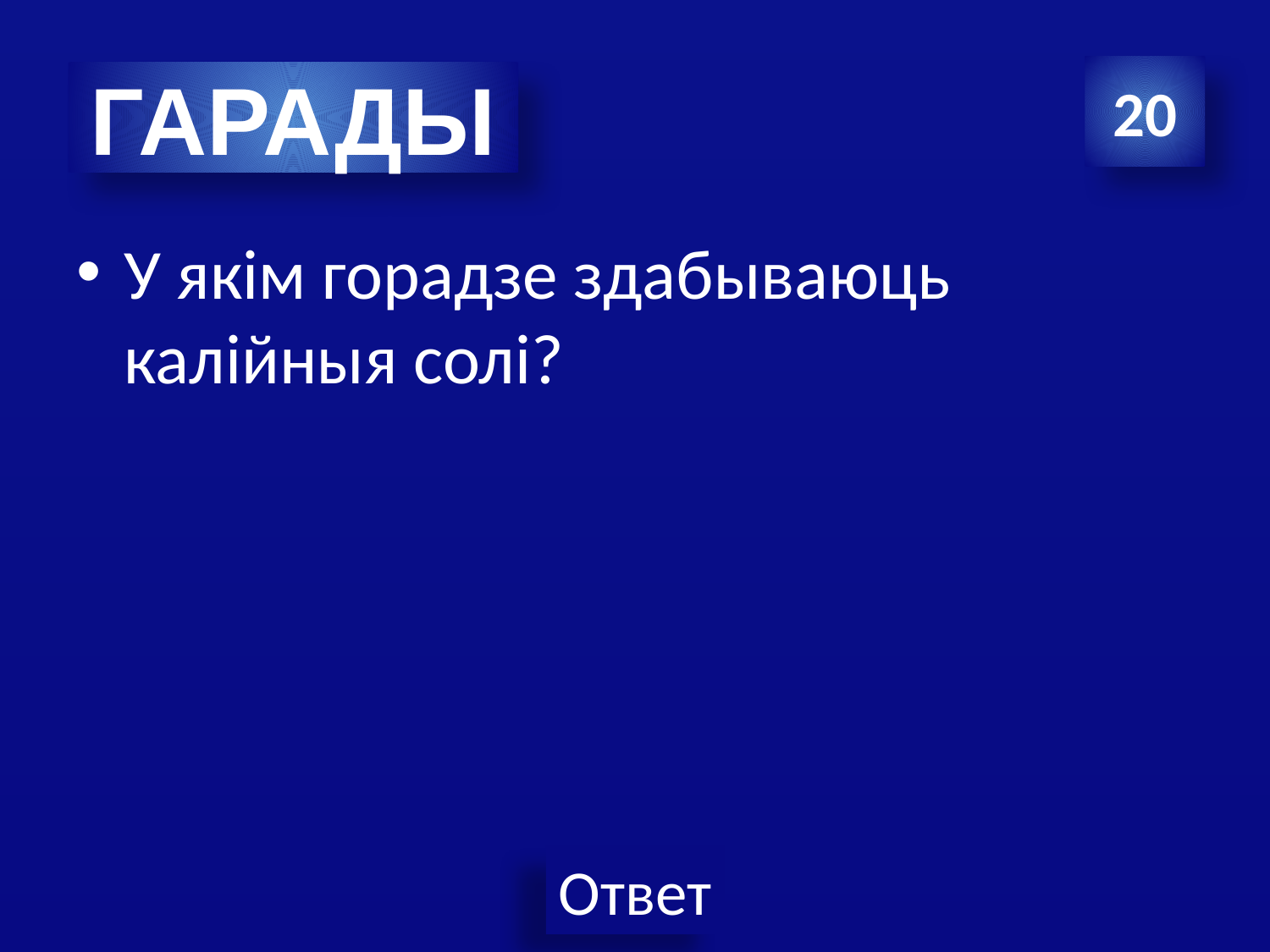

#
20
ГАРАДЫ
У якім горадзе здабываюць калійныя солі?